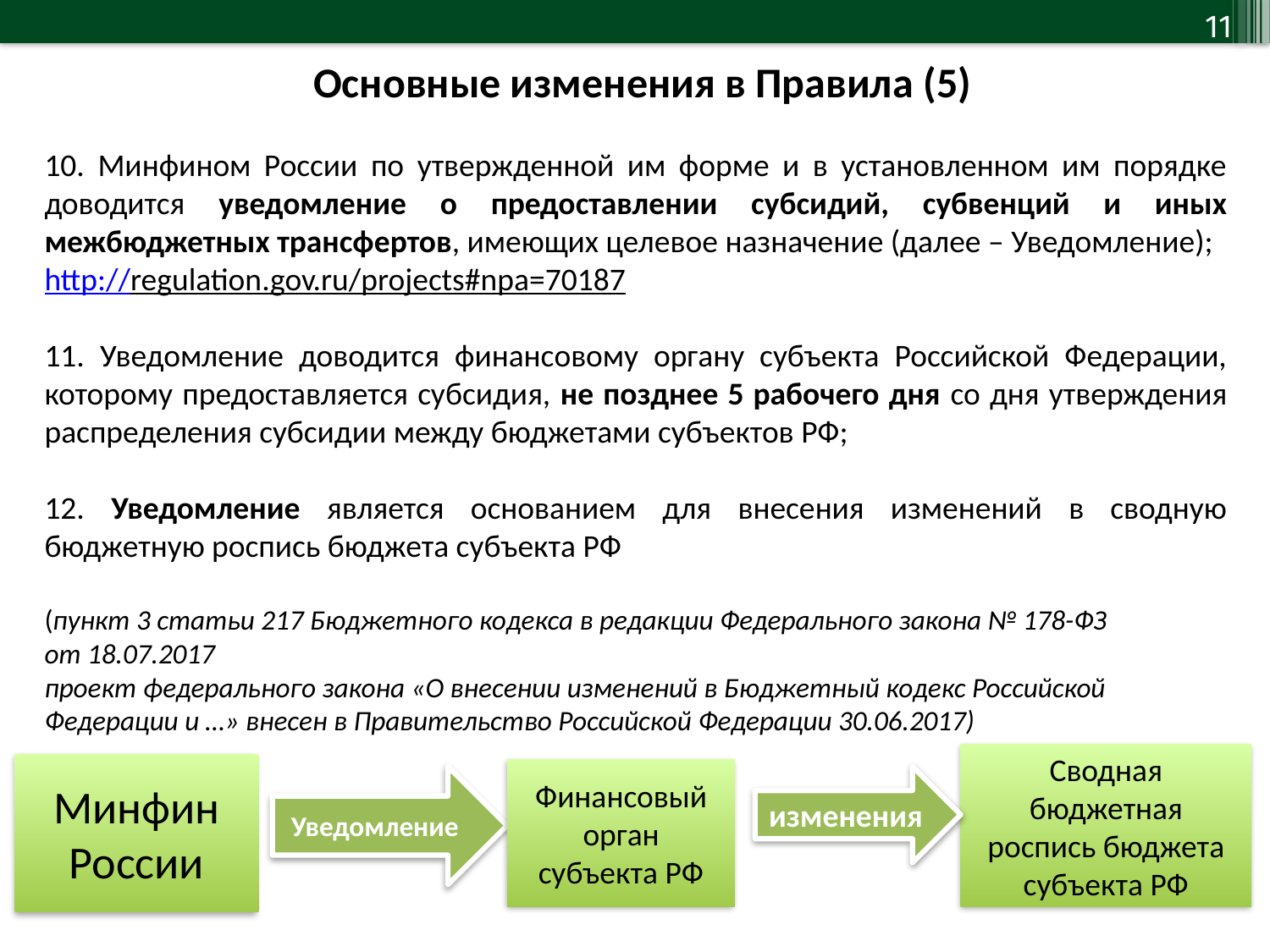

11
Основные изменения в Правила (5)
10. Минфином России по утвержденной им форме и в установленном им порядке доводится уведомление о предоставлении субсидий, субвенций и иных межбюджетных трансфертов, имеющих целевое назначение (далее – Уведомление);
http://regulation.gov.ru/projects#npa=70187

11. Уведомление доводится финансовому органу субъекта Российской Федерации, которому предоставляется субсидия, не позднее 5 рабочего дня со дня утверждения распределения субсидии между бюджетами субъектов РФ;

12. Уведомление является основанием для внесения изменений в сводную бюджетную роспись бюджета субъекта РФ

(пункт 3 статьи 217 Бюджетного кодекса в редакции Федерального закона № 178-ФЗ
от 18.07.2017
проект федерального закона «О внесении изменений в Бюджетный кодекс Российской Федерации и …» внесен в Правительство Российской Федерации 30.06.2017)

Сводная бюджетная роспись бюджета субъекта РФ
Минфин России
Финансовый орган субъекта РФ
Уведомление
изменения